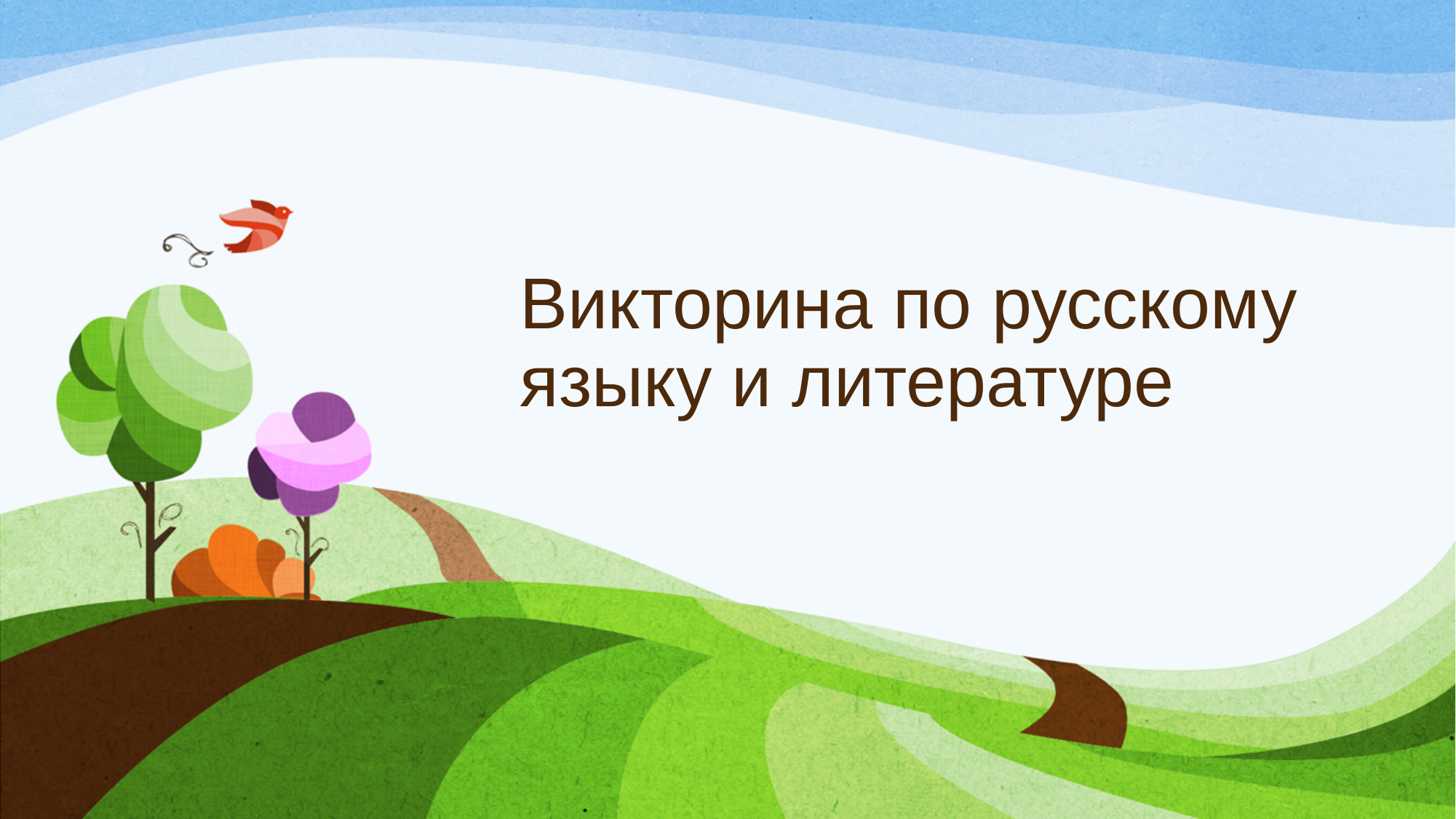

# Викторина по русскому языку и литературе